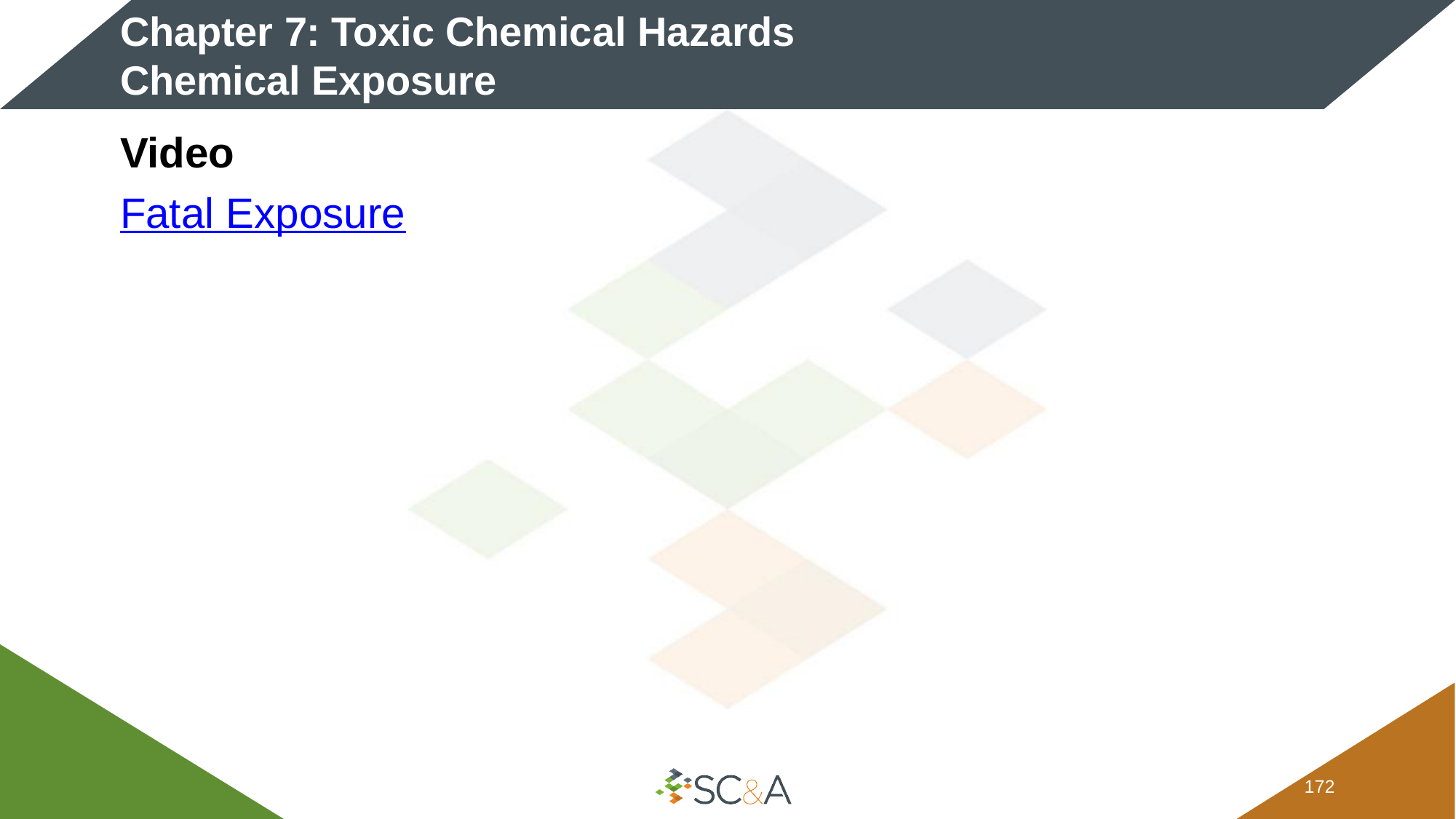

# Chapter 7: Toxic Chemical Hazards Chemical Exposure
Video
Fatal Exposure

172